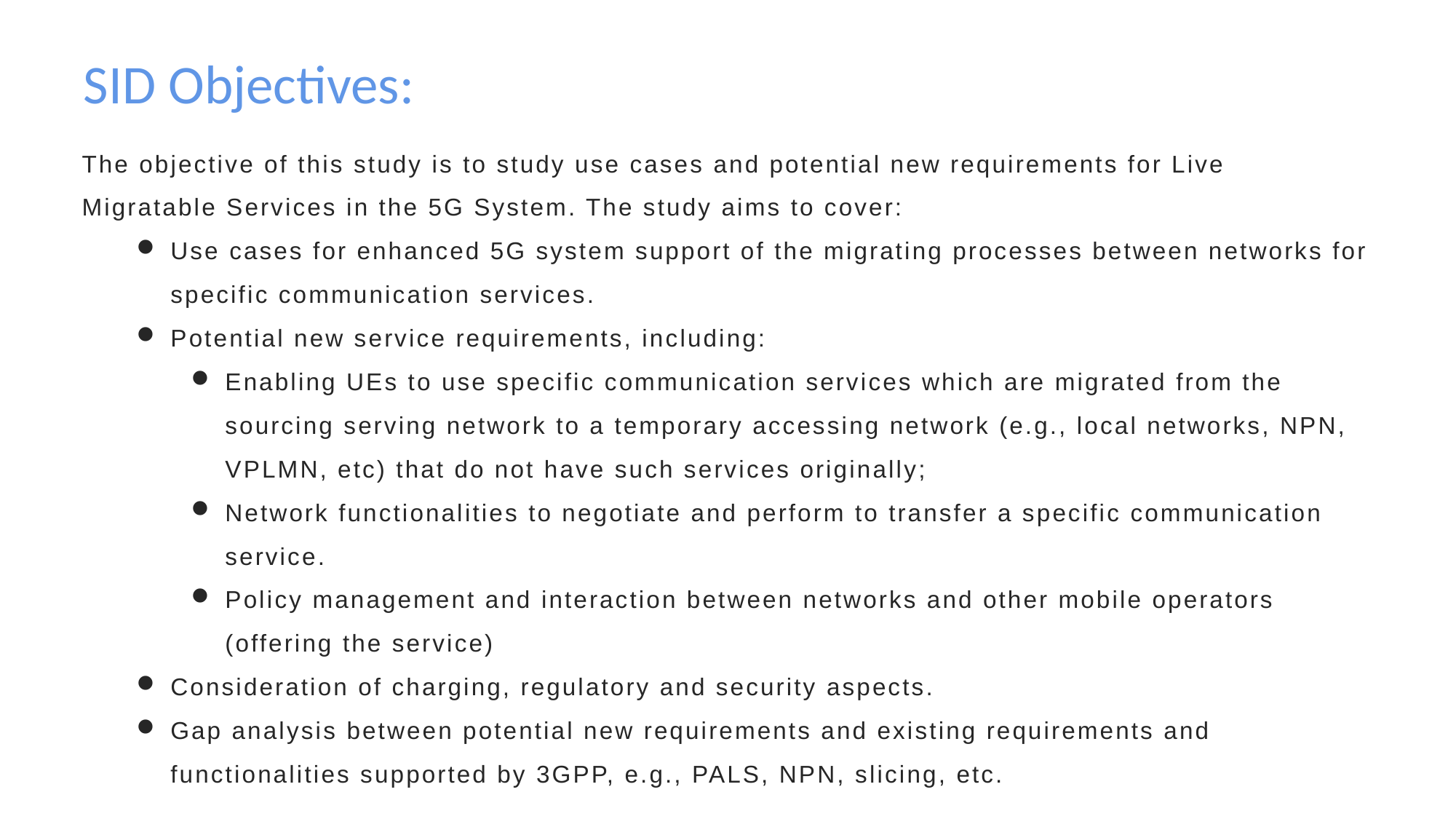

# SID Objectives:
The objective of this study is to study use cases and potential new requirements for Live Migratable Services in the 5G System. The study aims to cover:
Use cases for enhanced 5G system support of the migrating processes between networks for specific communication services.
Potential new service requirements, including:
Enabling UEs to use specific communication services which are migrated from the sourcing serving network to a temporary accessing network (e.g., local networks, NPN, VPLMN, etc) that do not have such services originally;
Network functionalities to negotiate and perform to transfer a specific communication service.
Policy management and interaction between networks and other mobile operators (offering the service)
Consideration of charging, regulatory and security aspects.
Gap analysis between potential new requirements and existing requirements and functionalities supported by 3GPP, e.g., PALS, NPN, slicing, etc.